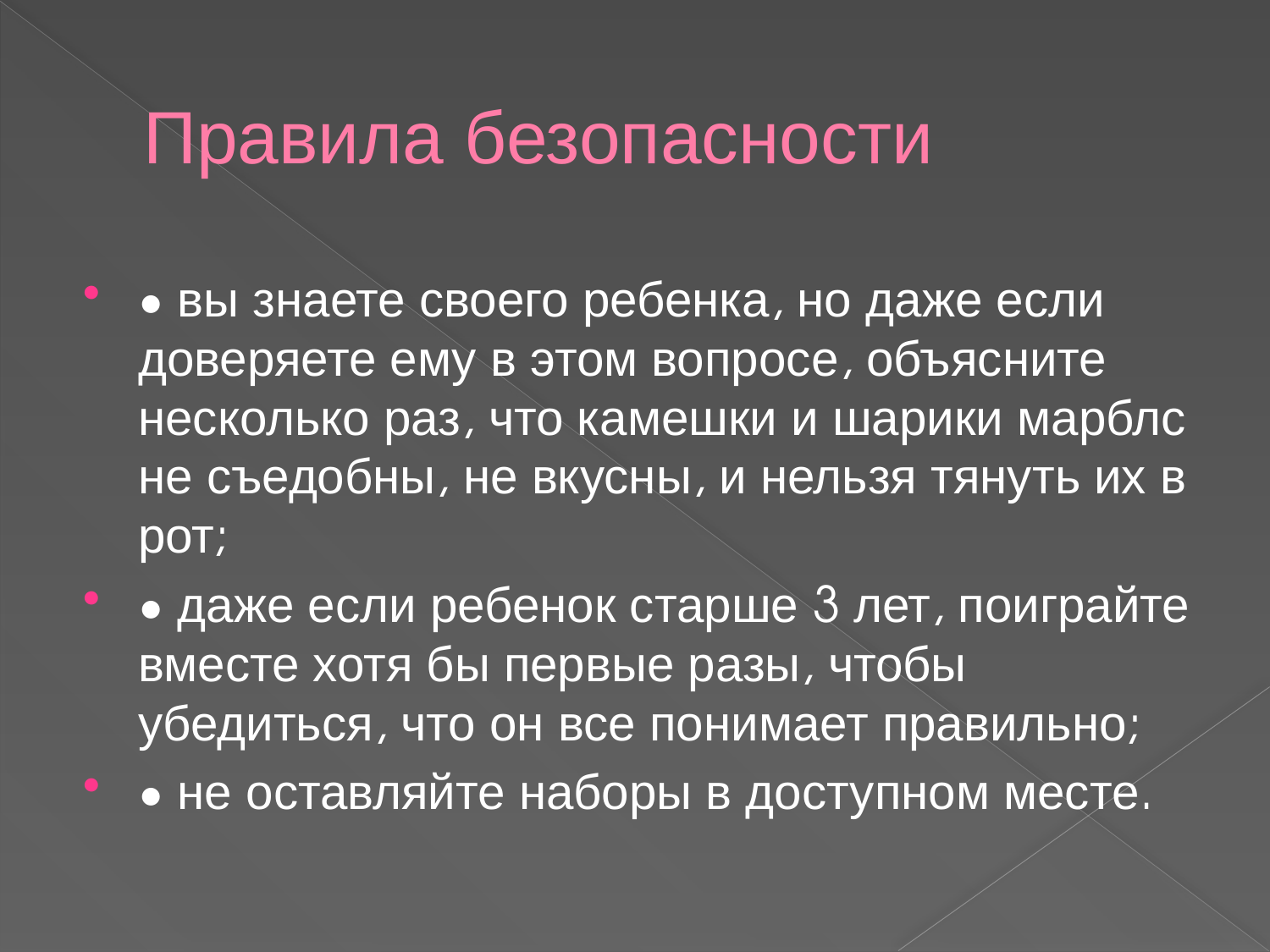

# Правила безопасности
• вы знаете своего ребенка, но даже если доверяете ему в этом вопросе, объясните несколько раз, что камешки и шарики марблс не съедобны, не вкусны, и нельзя тянуть их в рот;
• даже если ребенок старше 3 лет, поиграйте вместе хотя бы первые разы, чтобы убедиться, что он все понимает правильно;
• не оставляйте наборы в доступном месте.